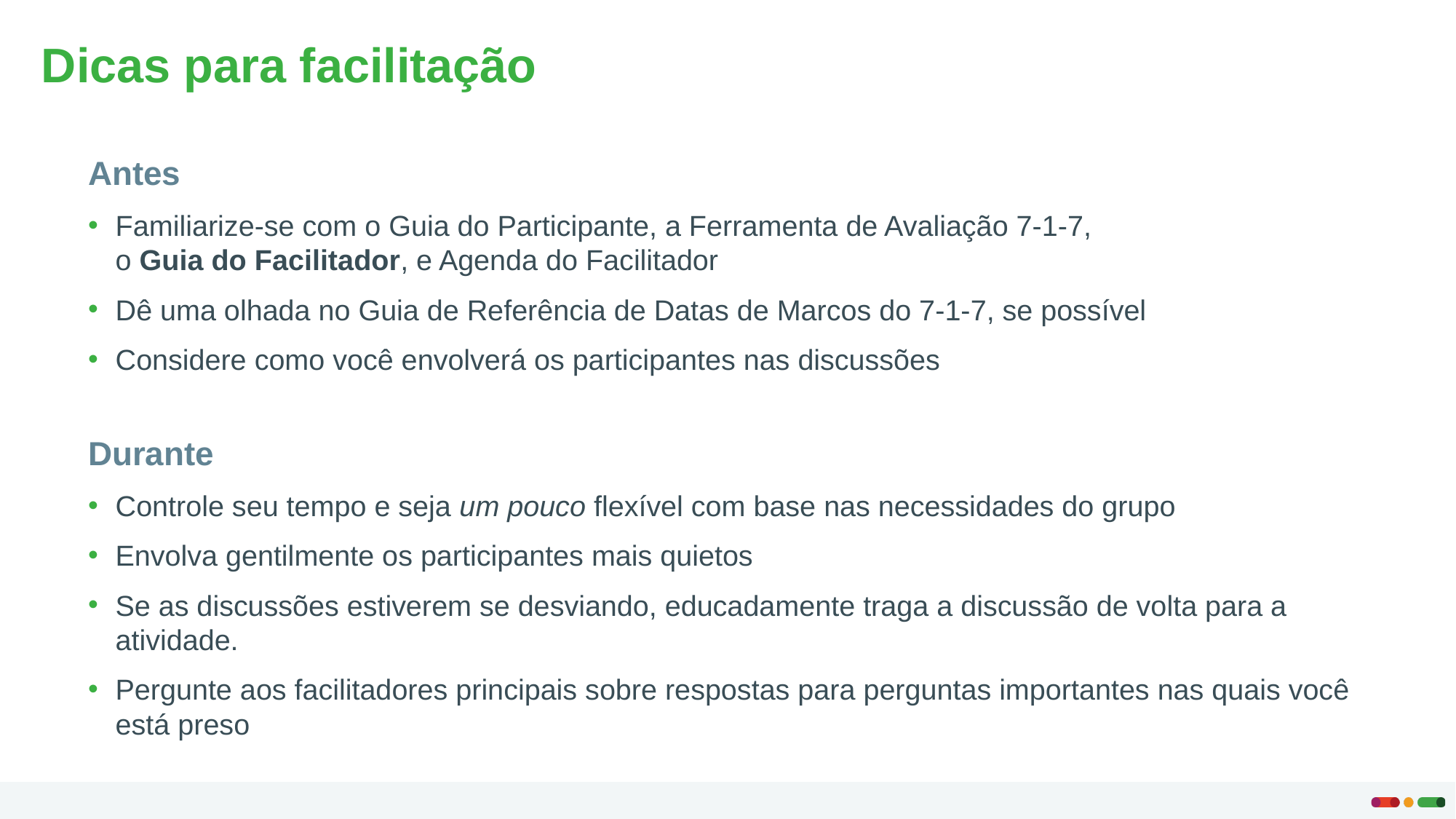

# Dicas para facilitação
Antes
Familiarize-se com o Guia do Participante, a Ferramenta de Avaliação 7-1-7,
o Guia do Facilitador, e Agenda do Facilitador
Dê uma olhada no Guia de Referência de Datas de Marcos do 7-1-7, se possível
Considere como você envolverá os participantes nas discussões

Durante
Controle seu tempo e seja um pouco flexível com base nas necessidades do grupo
Envolva gentilmente os participantes mais quietos
Se as discussões estiverem se desviando, educadamente traga a discussão de volta para a atividade.
Pergunte aos facilitadores principais sobre respostas para perguntas importantes nas quais você está preso